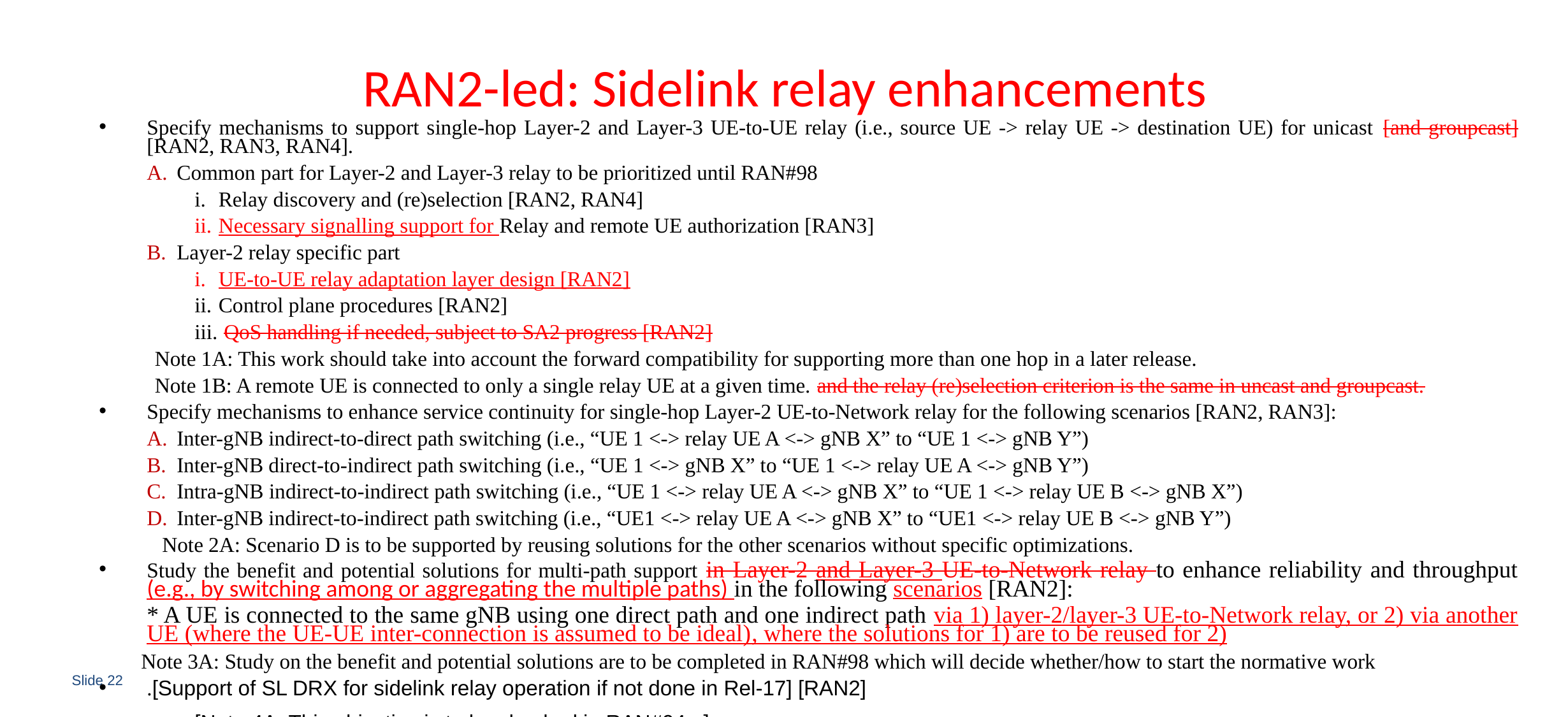

# RAN2-led: Sidelink relay enhancements
Specify mechanisms to support single-hop Layer-2 and Layer-3 UE-to-UE relay (i.e., source UE -> relay UE -> destination UE) for unicast [and groupcast] [RAN2, RAN3, RAN4].
Common part for Layer-2 and Layer-3 relay to be prioritized until RAN#98
Relay discovery and (re)selection [RAN2, RAN4]
Necessary signalling support for Relay and remote UE authorization [RAN3]
Layer-2 relay specific part
UE-to-UE relay adaptation layer design [RAN2]
Control plane procedures [RAN2]
 QoS handling if needed, subject to SA2 progress [RAN2]
Note 1A: This work should take into account the forward compatibility for supporting more than one hop in a later release.
Note 1B: A remote UE is connected to only a single relay UE at a given time. and the relay (re)selection criterion is the same in uncast and groupcast.
Specify mechanisms to enhance service continuity for single-hop Layer-2 UE-to-Network relay for the following scenarios [RAN2, RAN3]:
Inter-gNB indirect-to-direct path switching (i.e., “UE 1 <-> relay UE A <-> gNB X” to “UE 1 <-> gNB Y”)
Inter-gNB direct-to-indirect path switching (i.e., “UE 1 <-> gNB X” to “UE 1 <-> relay UE A <-> gNB Y”)
Intra-gNB indirect-to-indirect path switching (i.e., “UE 1 <-> relay UE A <-> gNB X” to “UE 1 <-> relay UE B <-> gNB X”)
Inter-gNB indirect-to-indirect path switching (i.e., “UE1 <-> relay UE A <-> gNB X” to “UE1 <-> relay UE B <-> gNB Y”)
            Note 2A: Scenario D is to be supported by reusing solutions for the other scenarios without specific optimizations.
Study the benefit and potential solutions for multi-path support in Layer-2 and Layer-3 UE-to-Network relay to enhance reliability and throughput (e.g., by switching among or aggregating the multiple paths) in the following scenarios [RAN2]:
* A UE is connected to the same gNB using one direct path and one indirect path via 1) layer-2/layer-3 UE-to-Network relay, or 2) via another UE (where the UE-UE inter-connection is assumed to be ideal), where the solutions for 1) are to be reused for 2)
        Note 3A: Study on the benefit and potential solutions are to be completed in RAN#98 which will decide whether/how to start the normative work
.[Support of SL DRX for sidelink relay operation if not done in Rel-17] [RAN2]
	[Note 4A: This objective is to be checked in RAN#94e.]